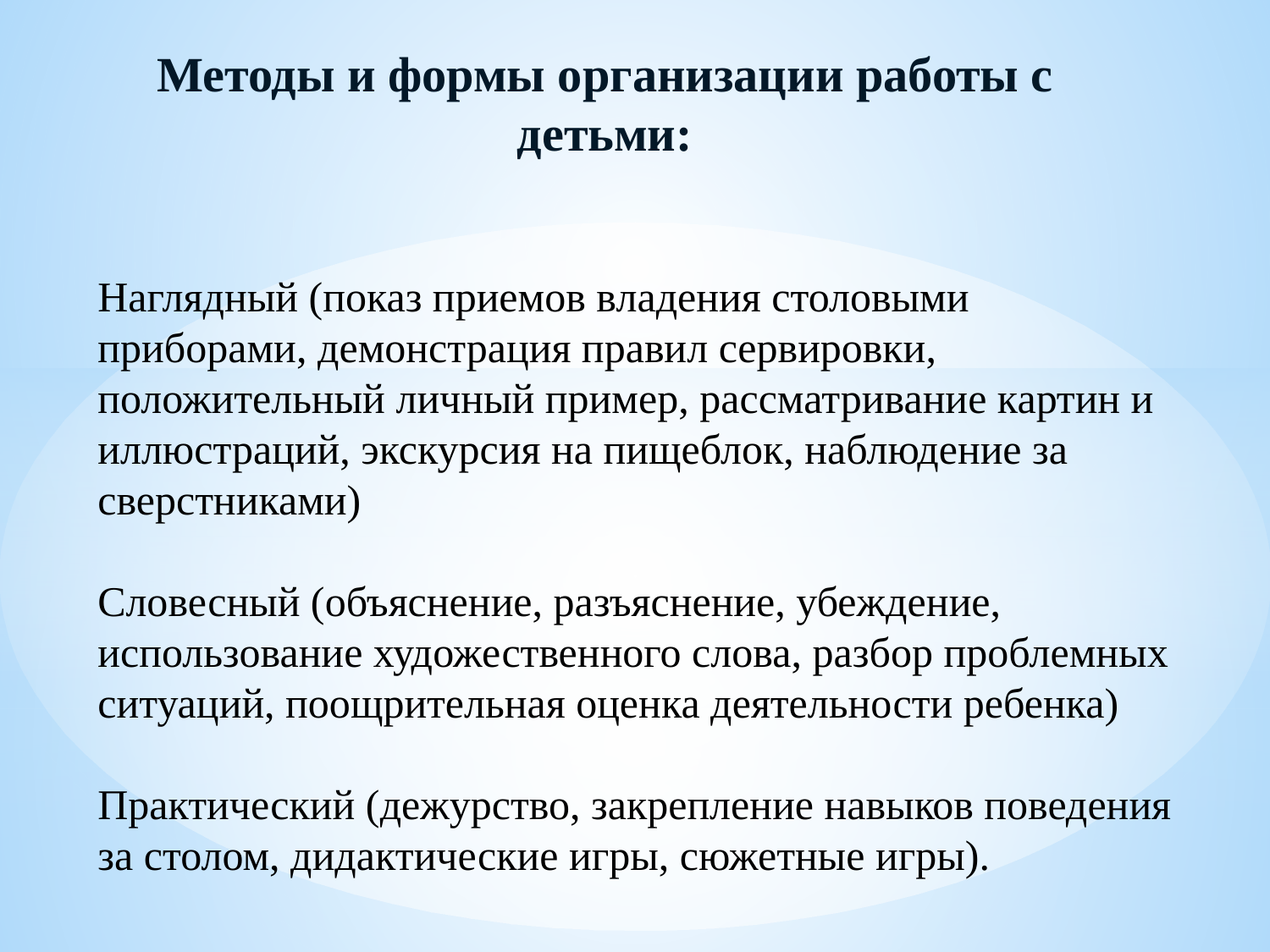

Методы и формы организации работы с детьми:
# Наглядный (показ приемов владения столовыми приборами, демонстрация правил сервировки, положительный личный пример, рассматривание картин и иллюстраций, экскурсия на пищеблок, наблюдение за сверстниками) Словесный (объяснение, разъяснение, убеждение, использование художественного слова, разбор проблемных ситуаций, поощрительная оценка деятельности ребенка) Практический (дежурство, закрепление навыков поведения за столом, дидактические игры, сюжетные игры).